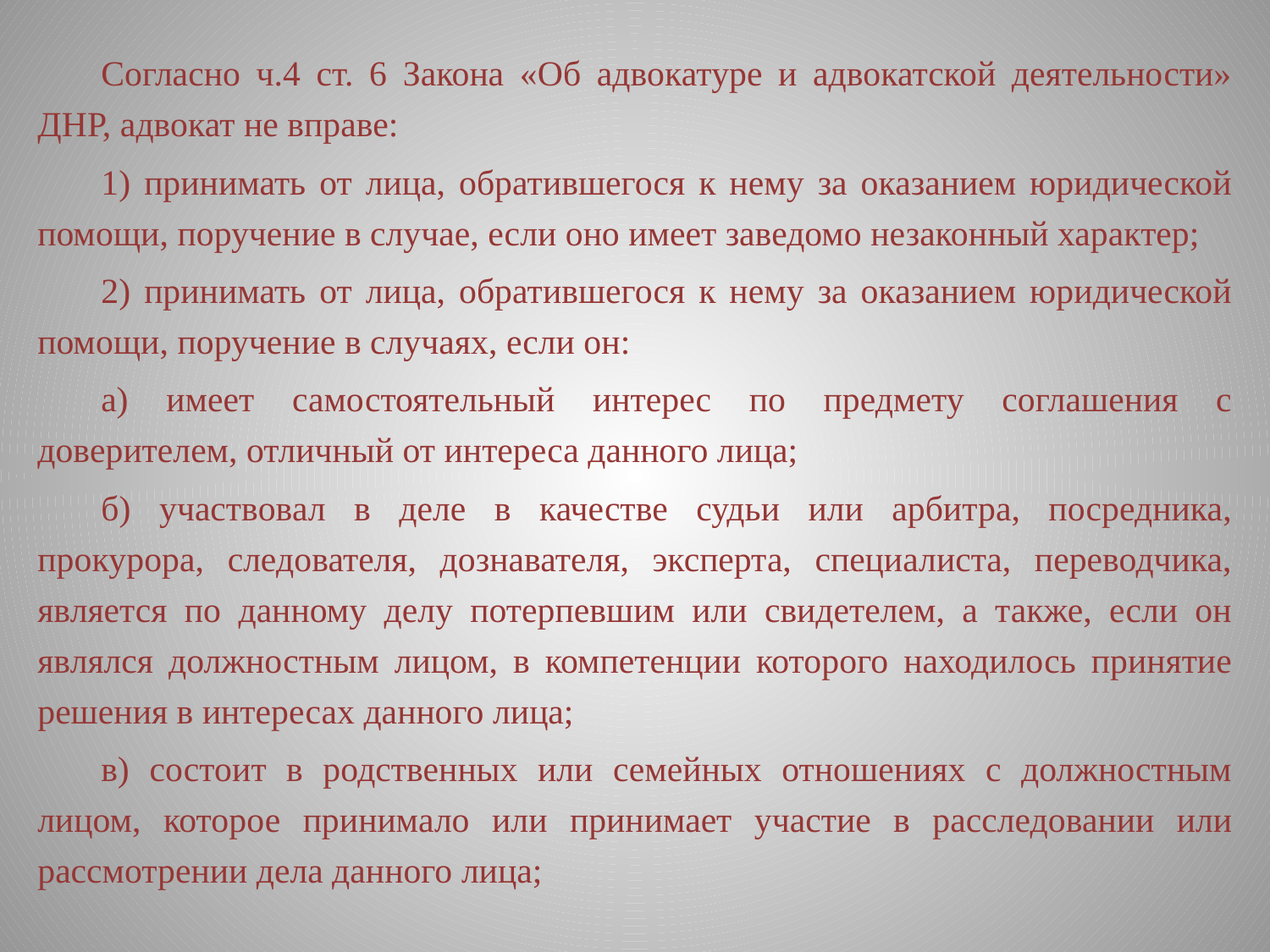

Согласно ч.4 ст. 6 Закона «Об адвокатуре и адвокатской деятельности» ДНР, адвокат не вправе:
1) принимать от лица, обратившегося к нему за оказанием юридической помощи, поручение в случае, если оно имеет заведомо незаконный характер;
2) принимать от лица, обратившегося к нему за оказанием юридической помощи, поручение в случаях, если он:
а) имеет самостоятельный интерес по предмету соглашения с доверителем, отличный от интереса данного лица;
б) участвовал в деле в качестве судьи или арбитра, посредника, прокурора, следователя, дознавателя, эксперта, специалиста, переводчика, является по данному делу потерпевшим или свидетелем, а также, если он являлся должностным лицом, в компетенции которого находилось принятие решения в интересах данного лица;
в) состоит в родственных или семейных отношениях с должностным лицом, которое принимало или принимает участие в расследовании или рассмотрении дела данного лица;

#